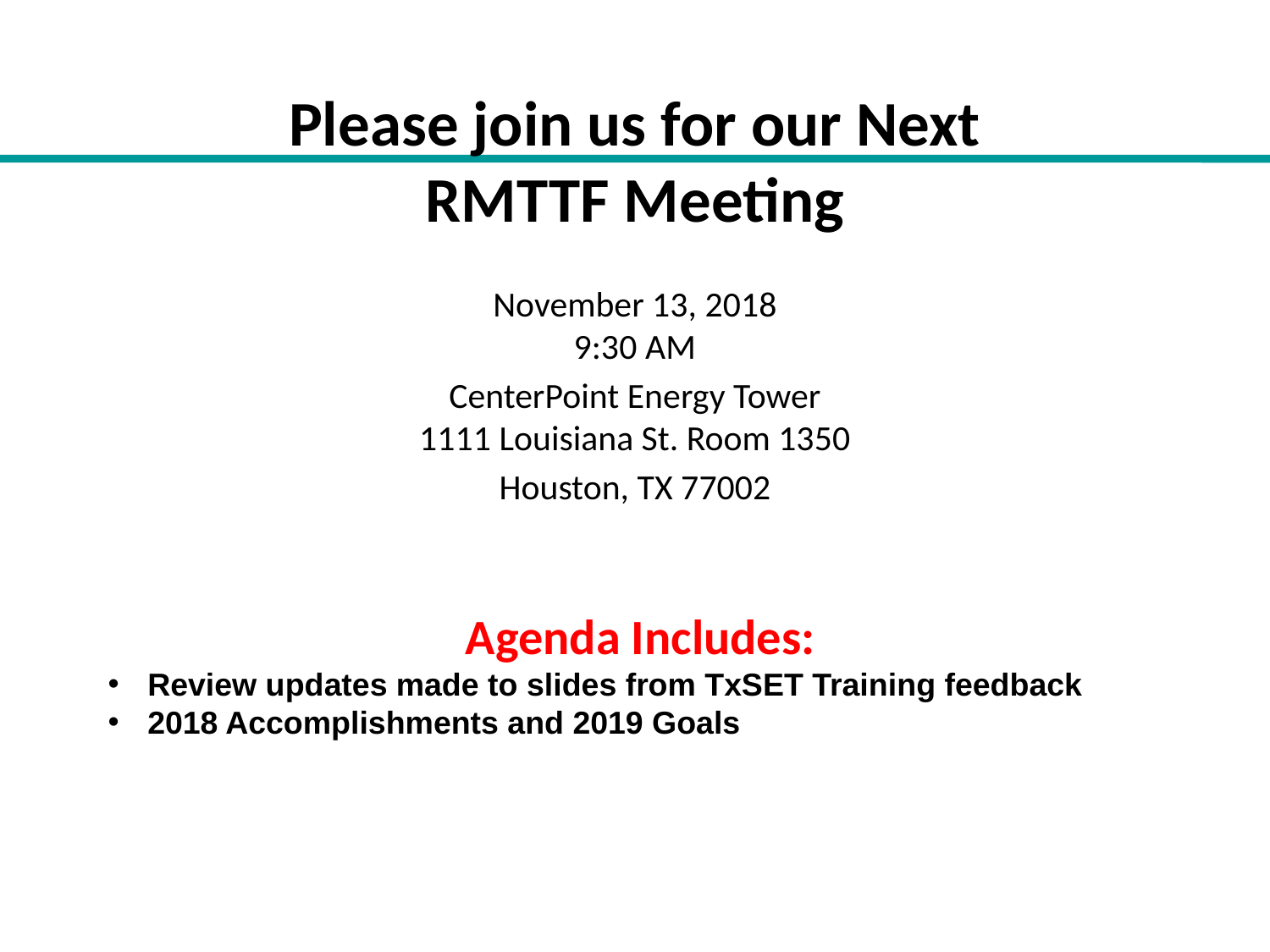

# Please join us for our Next RMTTF Meeting
November 13, 2018
9:30 AM
CenterPoint Energy Tower
1111 Louisiana St. Room 1350
Houston, TX 77002

Agenda Includes:
Review updates made to slides from TxSET Training feedback
2018 Accomplishments and 2019 Goals